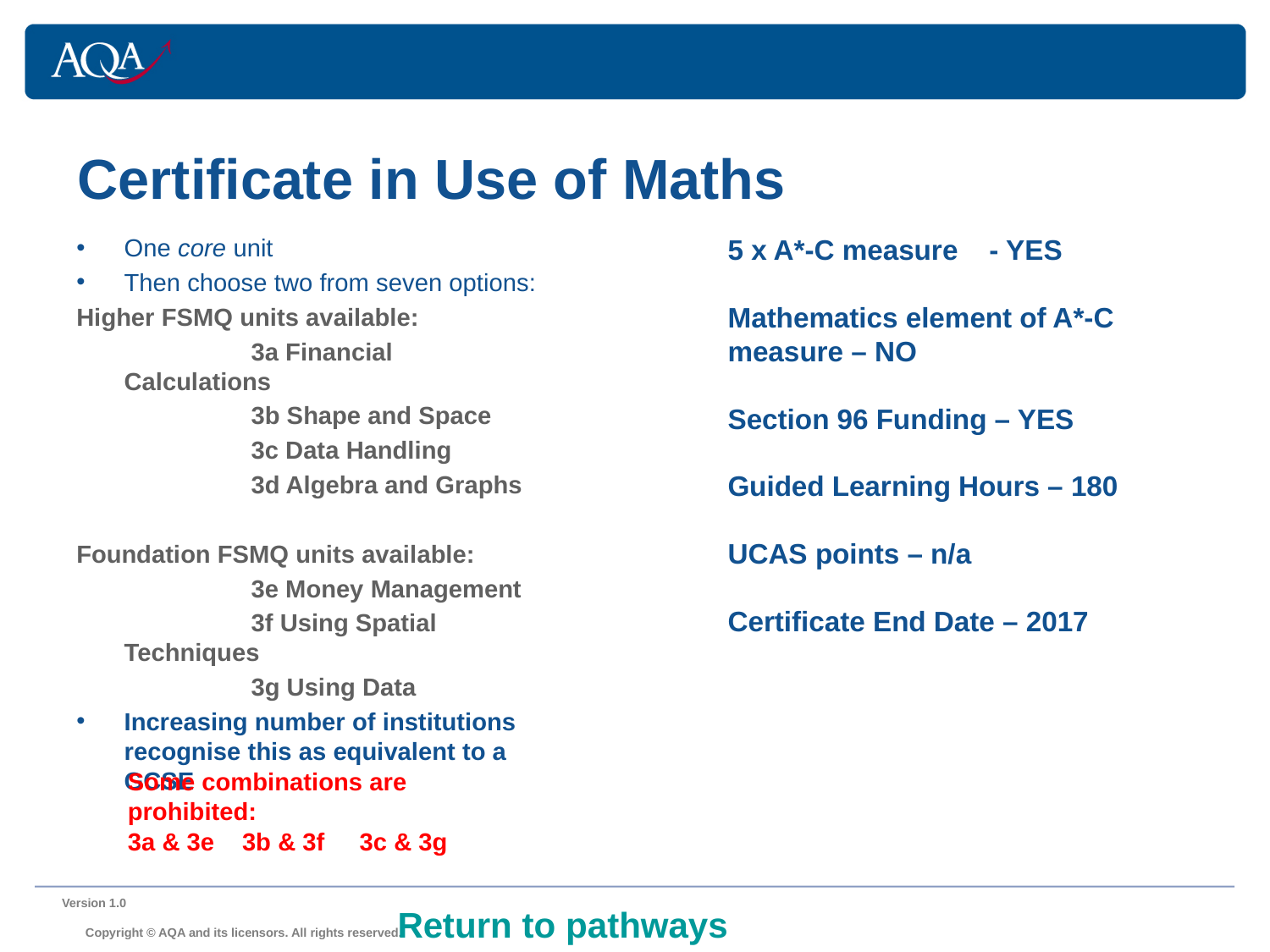

# Certificate in Use of Maths
One core unit
Then choose two from seven options:
Higher FSMQ units available:
		3a Financial Calculations
		3b Shape and Space
		3c Data Handling
		3d Algebra and Graphs

Foundation FSMQ units available:
		3e Money Management
		3f Using Spatial Techniques
		3g Using Data
Increasing number of institutions recognise this as equivalent to a GCSE
5 x A*-C measure    - YES

Mathematics element of A*-C measure – NO

Section 96 Funding – YES

Guided Learning Hours – 180

UCAS points – n/a

Certificate End Date – 2017

Some combinations are prohibited:
3a & 3e    3b & 3f     3c & 3g
Version 1.0                       	       Copyright © AQA and its licensors. All rights reserved.
Return to pathways